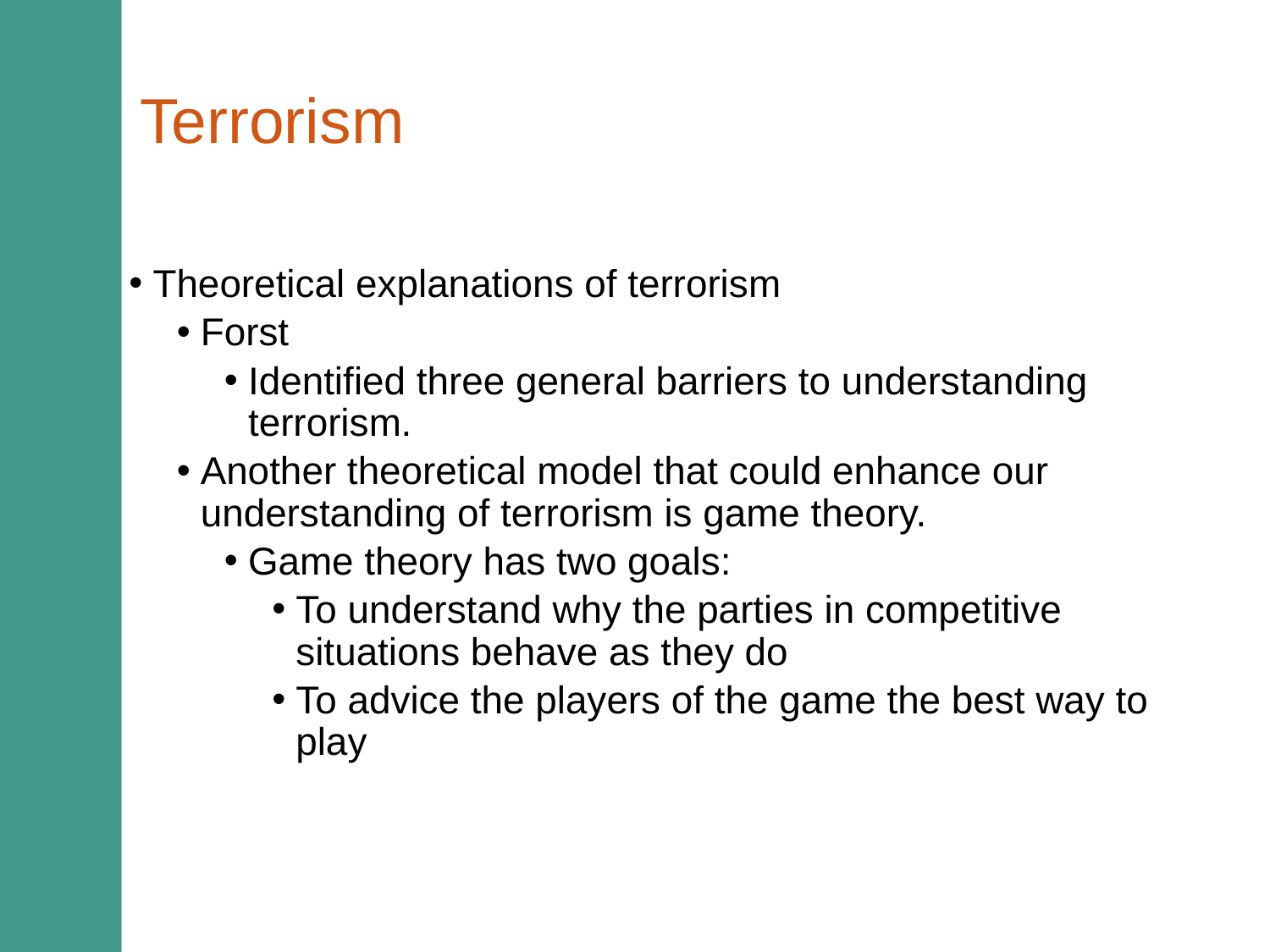

# Terrorism
Theoretical explanations of terrorism
Forst
Identified three general barriers to understanding terrorism.
Another theoretical model that could enhance our understanding of terrorism is game theory.
Game theory has two goals:
To understand why the parties in competitive situations behave as they do
To advice the players of the game the best way to play